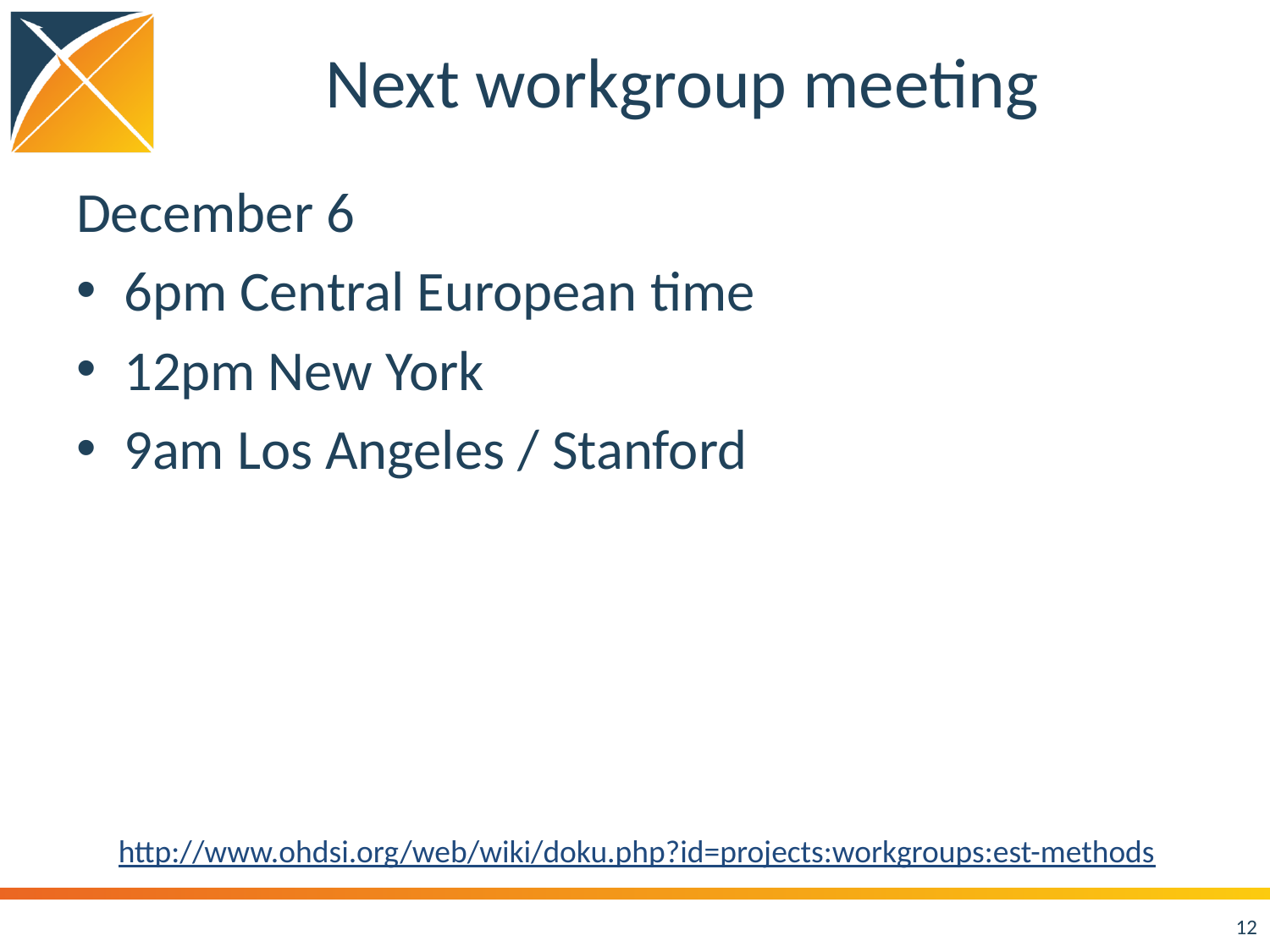

# Next workgroup meeting
December 6
6pm Central European time
12pm New York
9am Los Angeles / Stanford

http://www.ohdsi.org/web/wiki/doku.php?id=projects:workgroups:est-methods
12